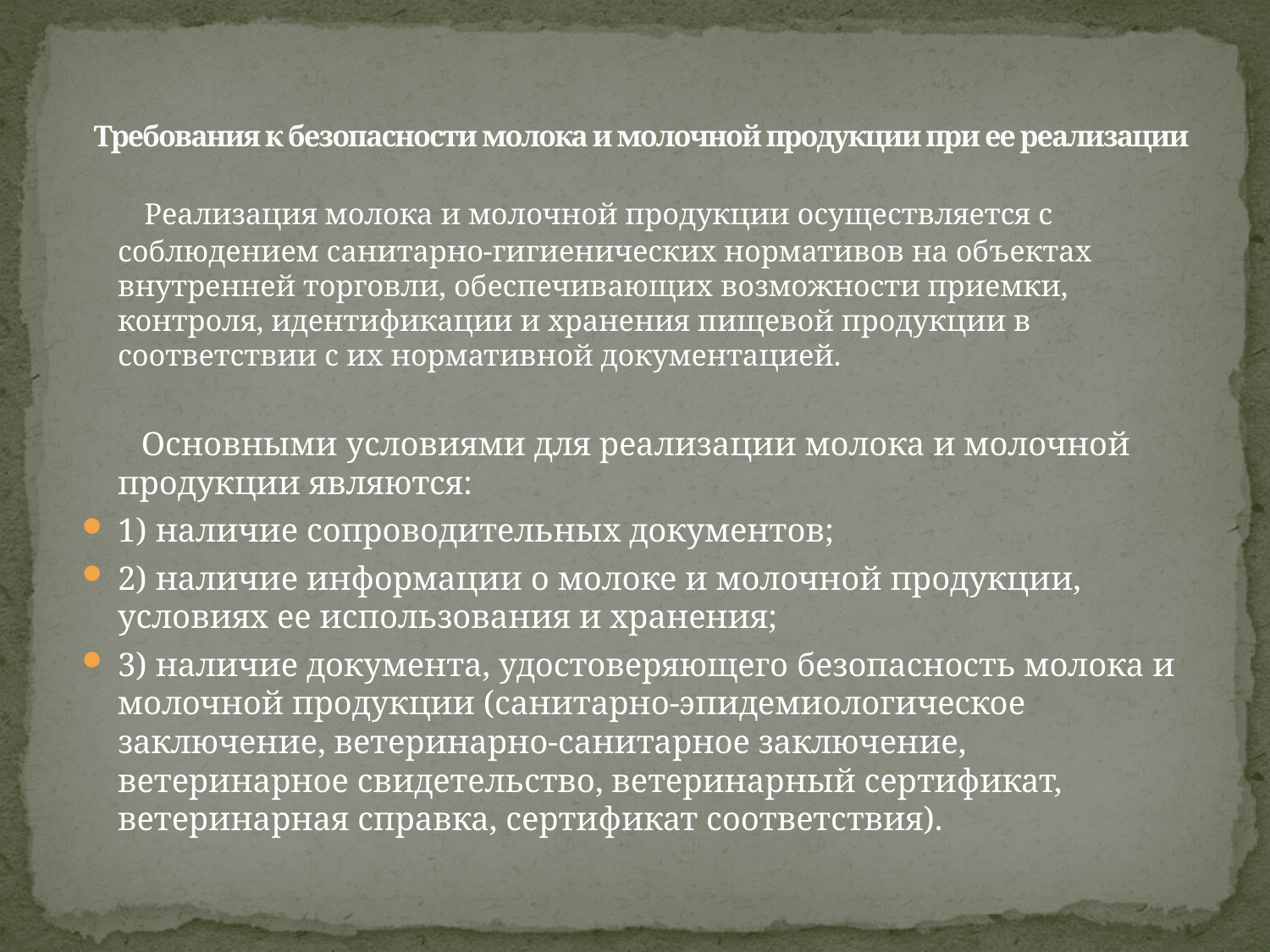

# Требования к безопасности молока и молочной продукции при ее реализации
      Реализация молока и молочной продукции осуществляется с соблюдением санитарно-гигиенических нормативов на объектах внутренней торговли, обеспечивающих возможности приемки, контроля, идентификации и хранения пищевой продукции в соответствии с их нормативной документацией.

       Основными условиями для реализации молока и молочной продукции являются:
1) наличие сопроводительных документов;
2) наличие информации о молоке и молочной продукции, условиях ее использования и хранения;
3) наличие документа, удостоверяющего безопасность молока и молочной продукции (санитарно-эпидемиологическое заключение, ветеринарно-санитарное заключение, ветеринарное свидетельство, ветеринарный сертификат, ветеринарная справка, сертификат соответствия).